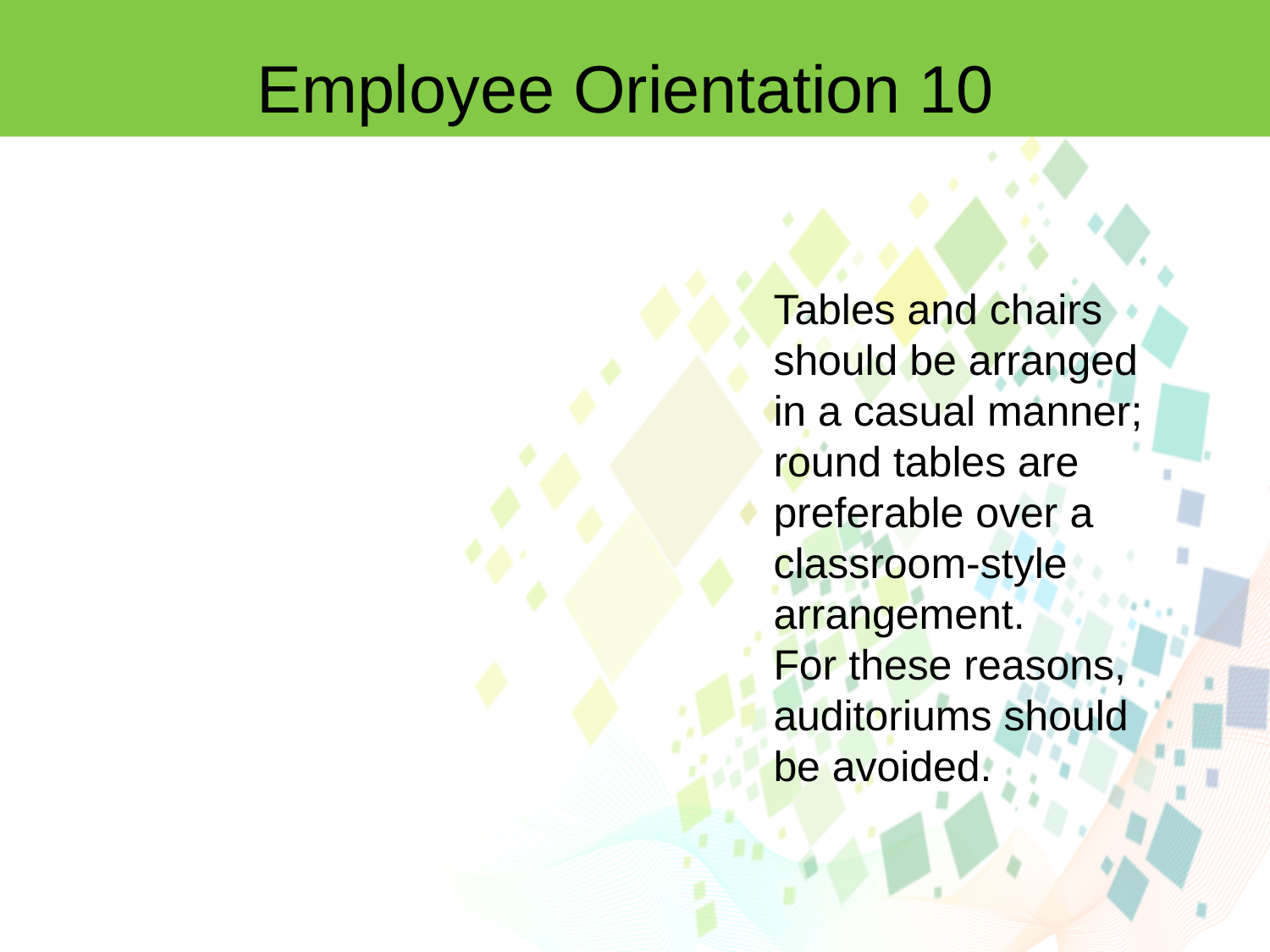

Employee Orientation 10
Tables and chairs should be arranged
in a casual manner; round tables are preferable over a classroom-style arrangement.
For these reasons, auditoriums should be avoided.